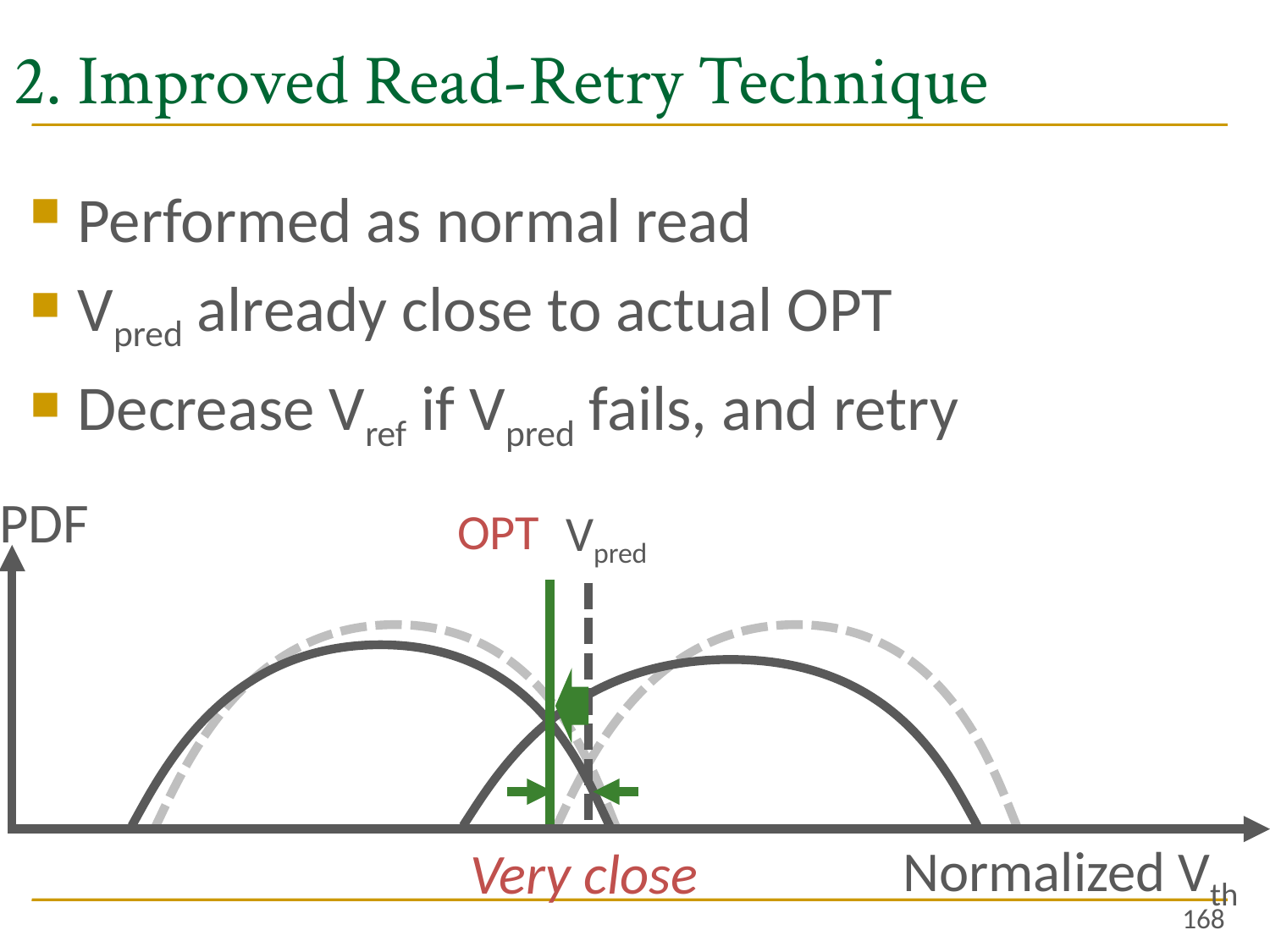

# 2. Improved Read-Retry Technique
Performed as normal read
Vpred already close to actual OPT
Decrease Vref if Vpred fails, and retry
PDF
OPT
Vpred

Normalized Vth
Very close
168